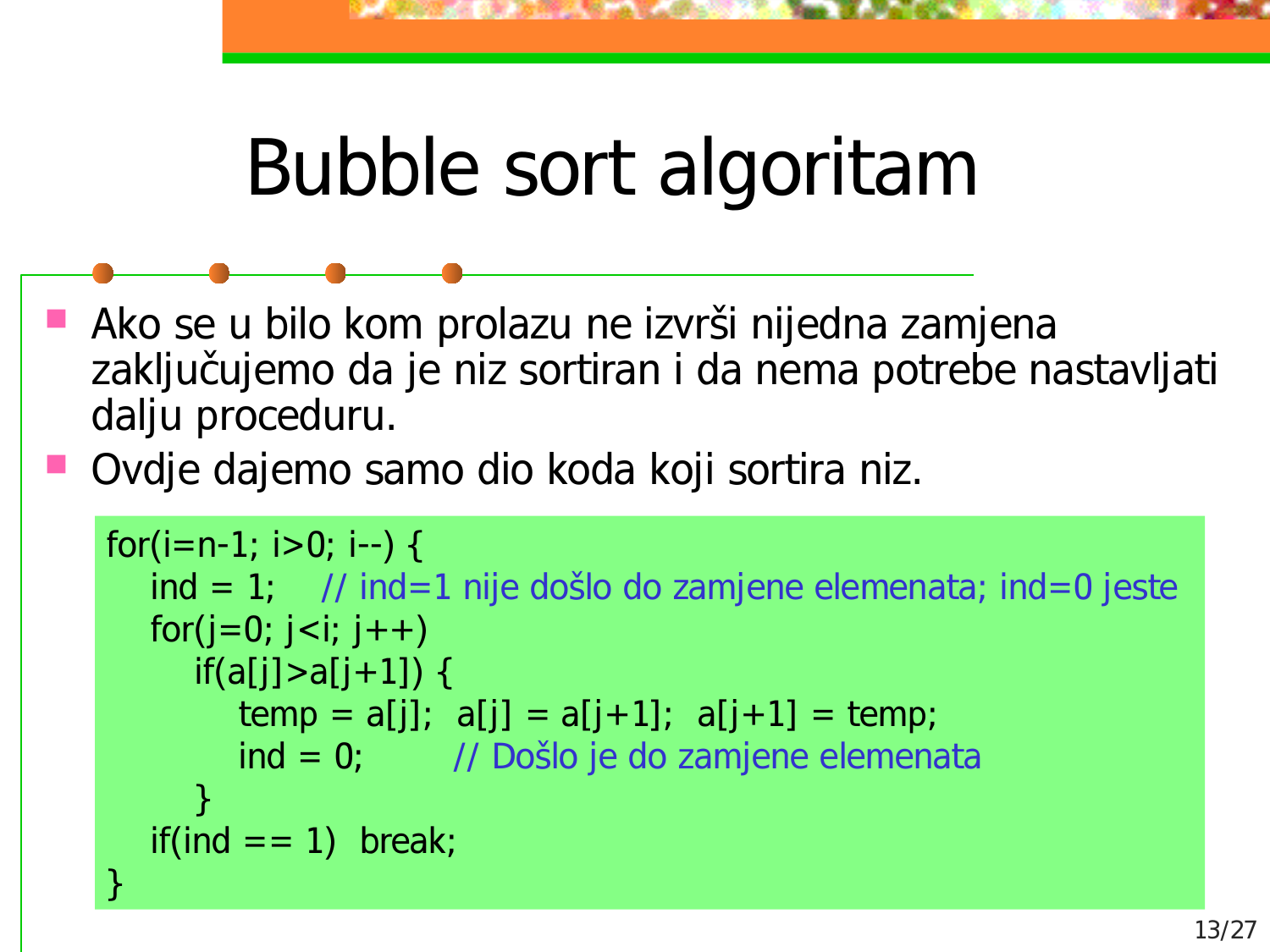

# Bubble sort algoritam
Ako se u bilo kom prolazu ne izvrši nijedna zamjena zaključujemo da je niz sortiran i da nema potrebe nastavljati dalju proceduru.
Ovdje dajemo samo dio koda koji sortira niz.
for(i=n-1; i>0; i--) {
    ind = 1;    // ind=1 nije došlo do zamjene elemenata; ind=0 jeste
    for(j=0; j<i; j++)
        if(a[j]>a[j+1]) {
            temp = a[j];  a[j] = a[j+1];  a[j+1] = temp;
            ind = 0;        // Došlo je do zamjene elemenata
        }
    if(ind == 1)  break;
}
13/27